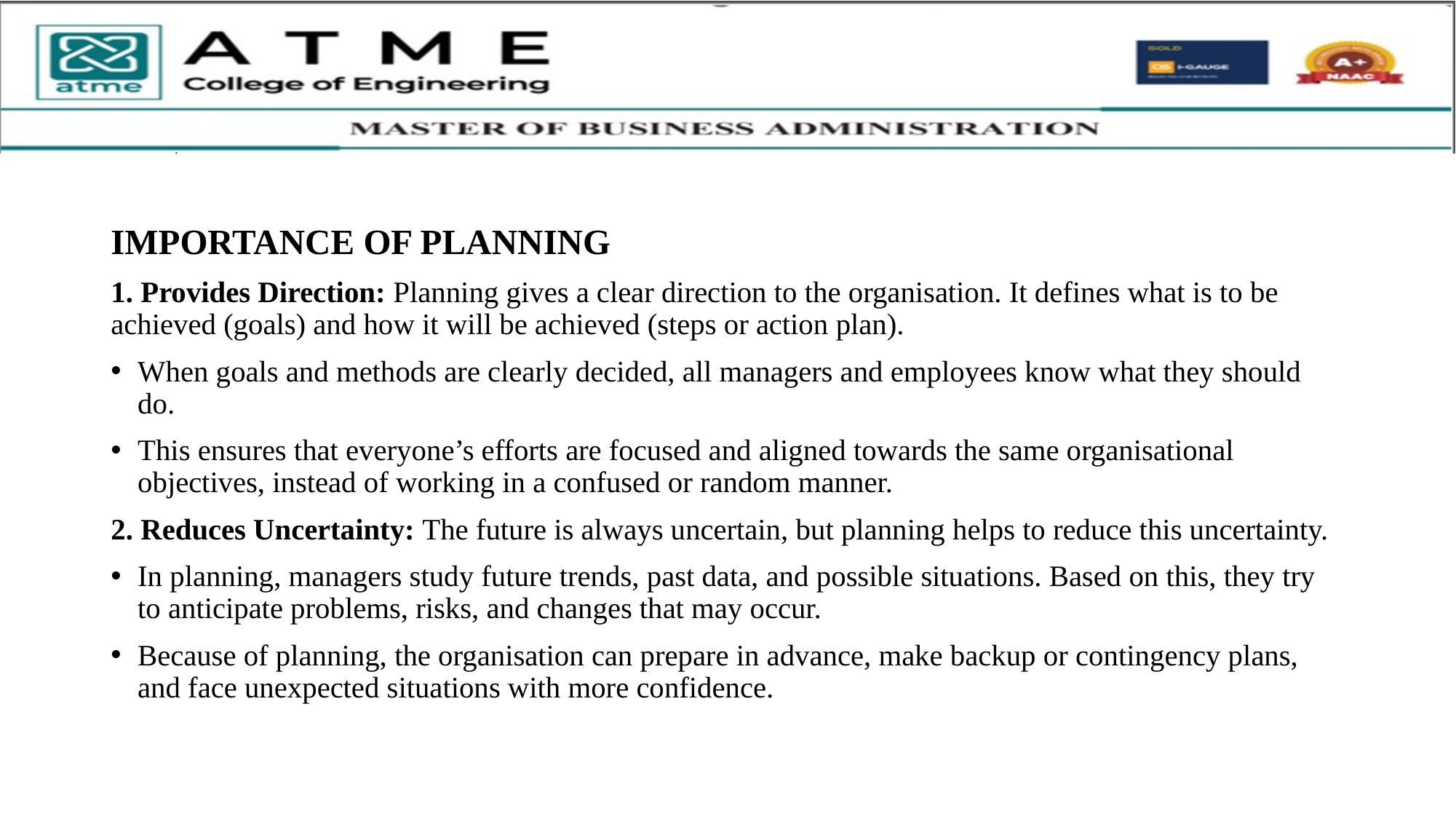

IMPORTANCE OF PLANNING
1. Provides Direction: Planning gives a clear direction to the organisation. It defines what is to be achieved (goals) and how it will be achieved (steps or action plan).
When goals and methods are clearly decided, all managers and employees know what they should do.
This ensures that everyone’s efforts are focused and aligned towards the same organisational objectives, instead of working in a confused or random manner.
2. Reduces Uncertainty: The future is always uncertain, but planning helps to reduce this uncertainty.
In planning, managers study future trends, past data, and possible situations. Based on this, they try to anticipate problems, risks, and changes that may occur.
Because of planning, the organisation can prepare in advance, make backup or contingency plans, and face unexpected situations with more confidence.